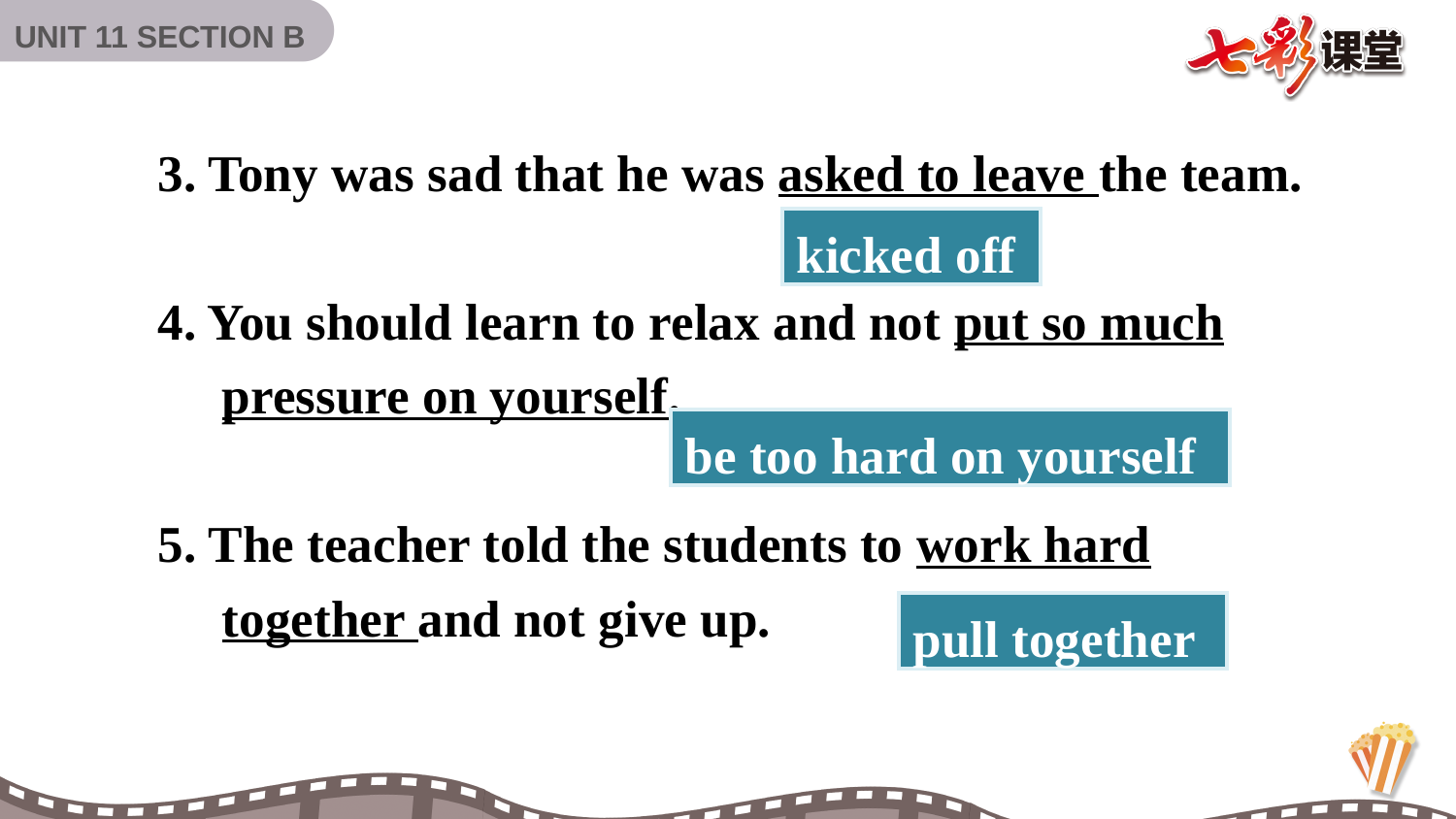

3. Tony was sad that he was asked to leave the team.

4. You should learn to relax and not put so much
     pressure on yourself.

5. The teacher told the students to work hard
     together and not give up.
kicked off
be too hard on yourself
pull together